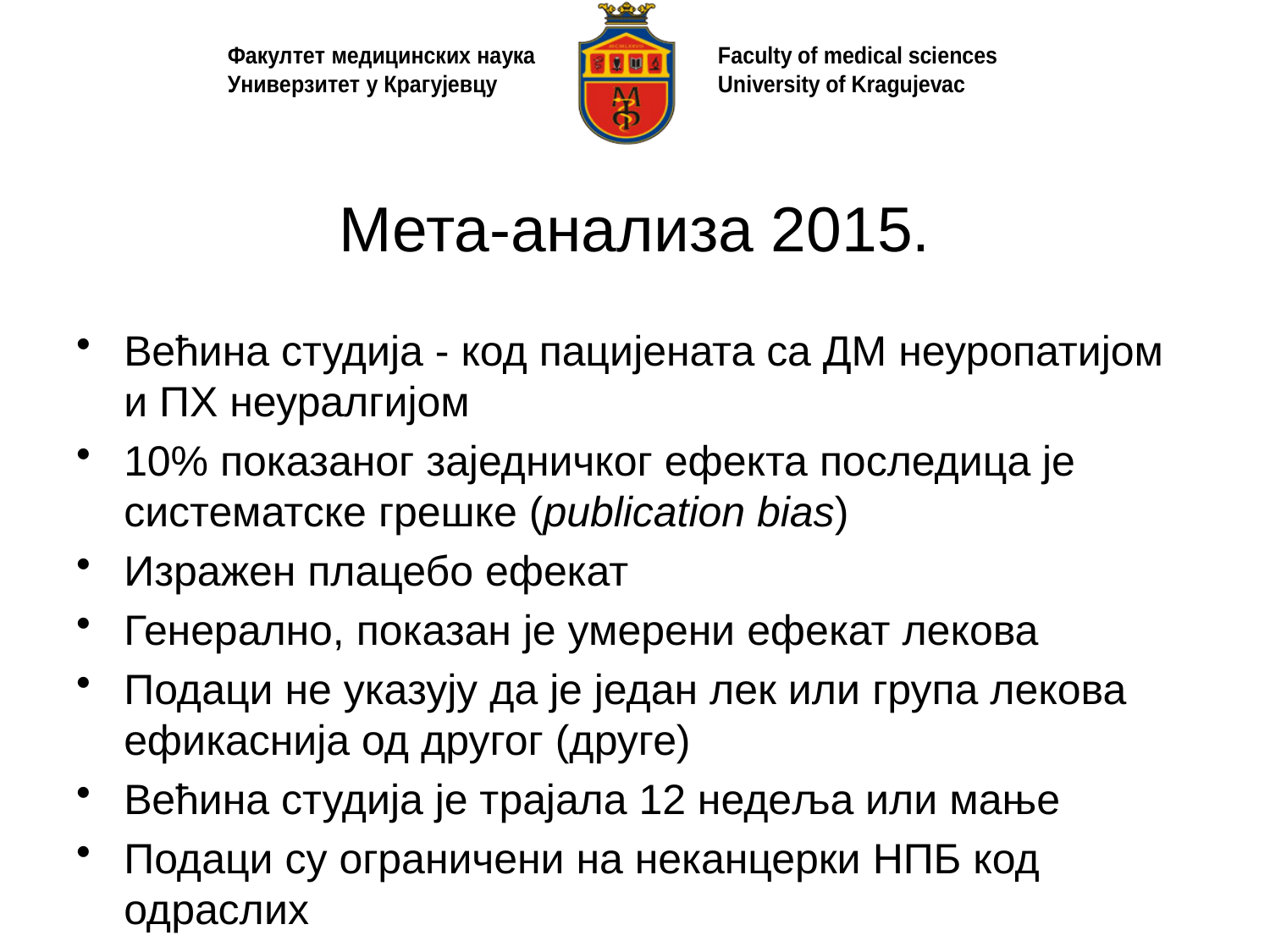

# Мета-анализа 2015.
Већина студија - код пацијената са ДМ неуропатијом и ПХ неуралгијом
10% показаног заједничког ефекта последица је систематске грешке (publication bias)
Изражен плацебо ефекат
Генерално, показан је умерени ефекат лекова
Подаци не указују да је један лек или група лекова ефикаснија од другог (друге)
Већина студија је трајала 12 недеља или мање
Подаци су ограничени на неканцерки НПБ код одраслих